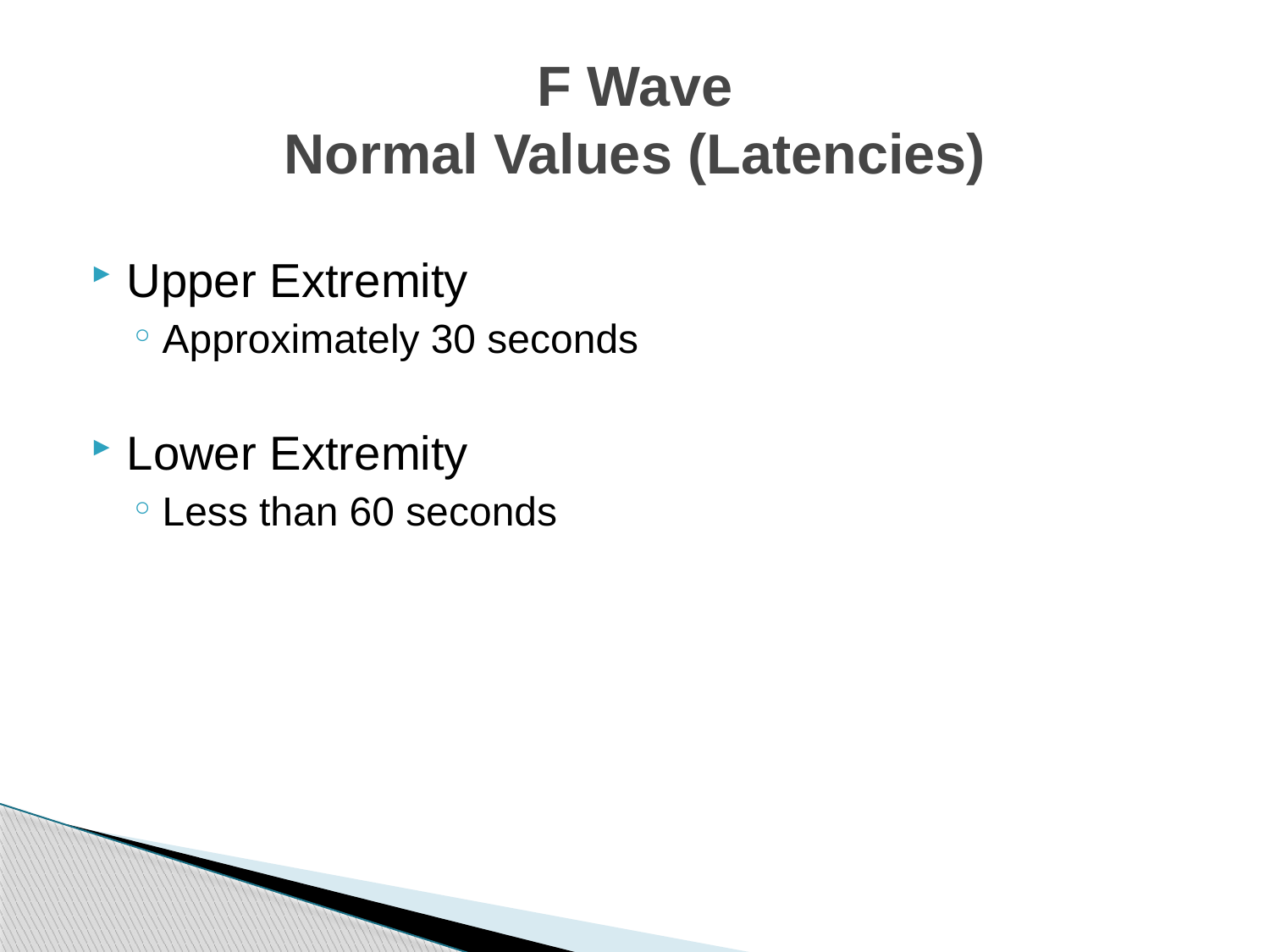

# F Wave Normal Values (Latencies)
Upper Extremity
Approximately 30 seconds

Lower Extremity
Less than 60 seconds